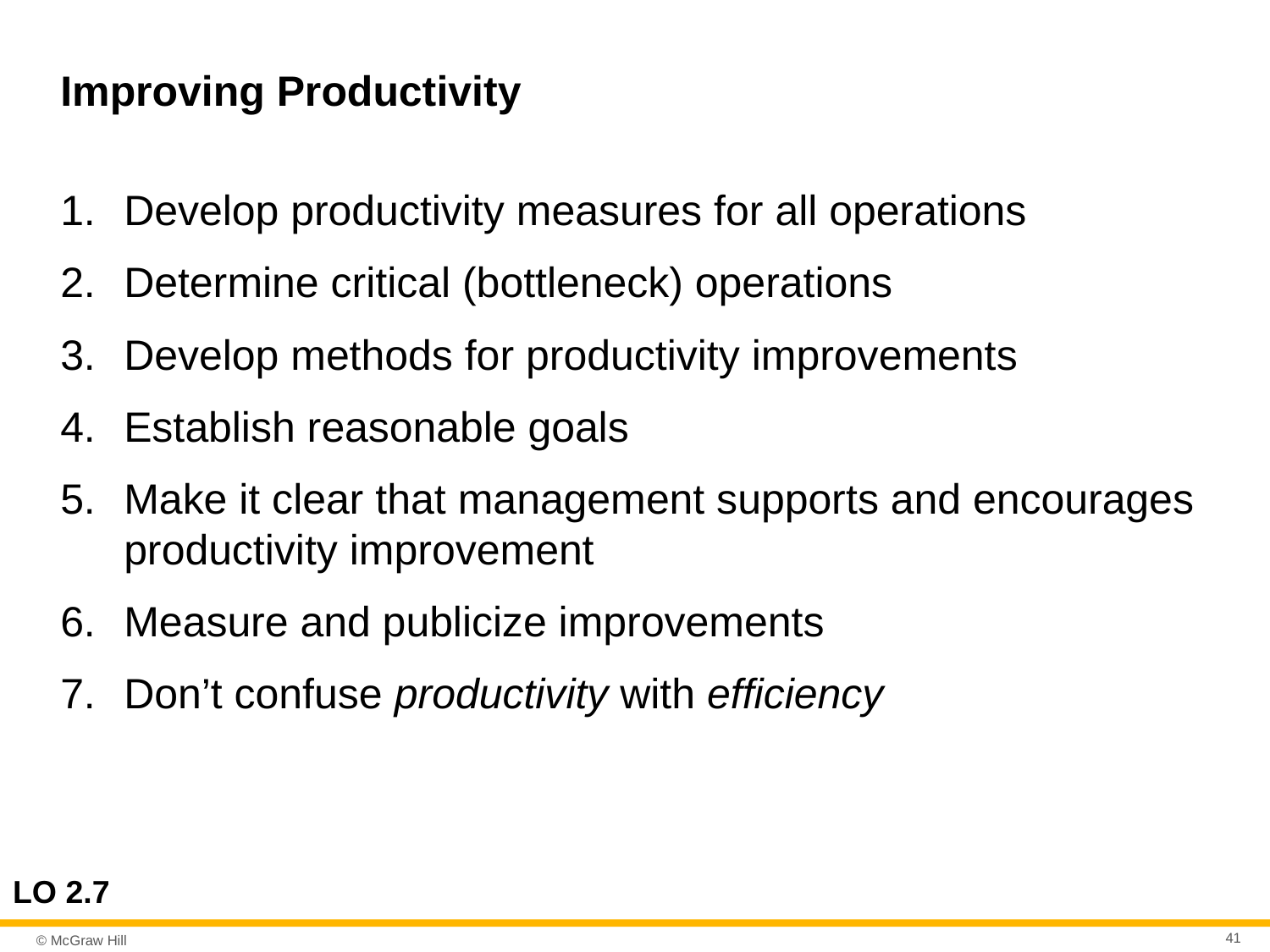

# Improving Productivity
Develop productivity measures for all operations
Determine critical (bottleneck) operations
Develop methods for productivity improvements
Establish reasonable goals
Make it clear that management supports and encourages productivity improvement
Measure and publicize improvements
Don’t confuse productivity with efficiency
LO 2.7